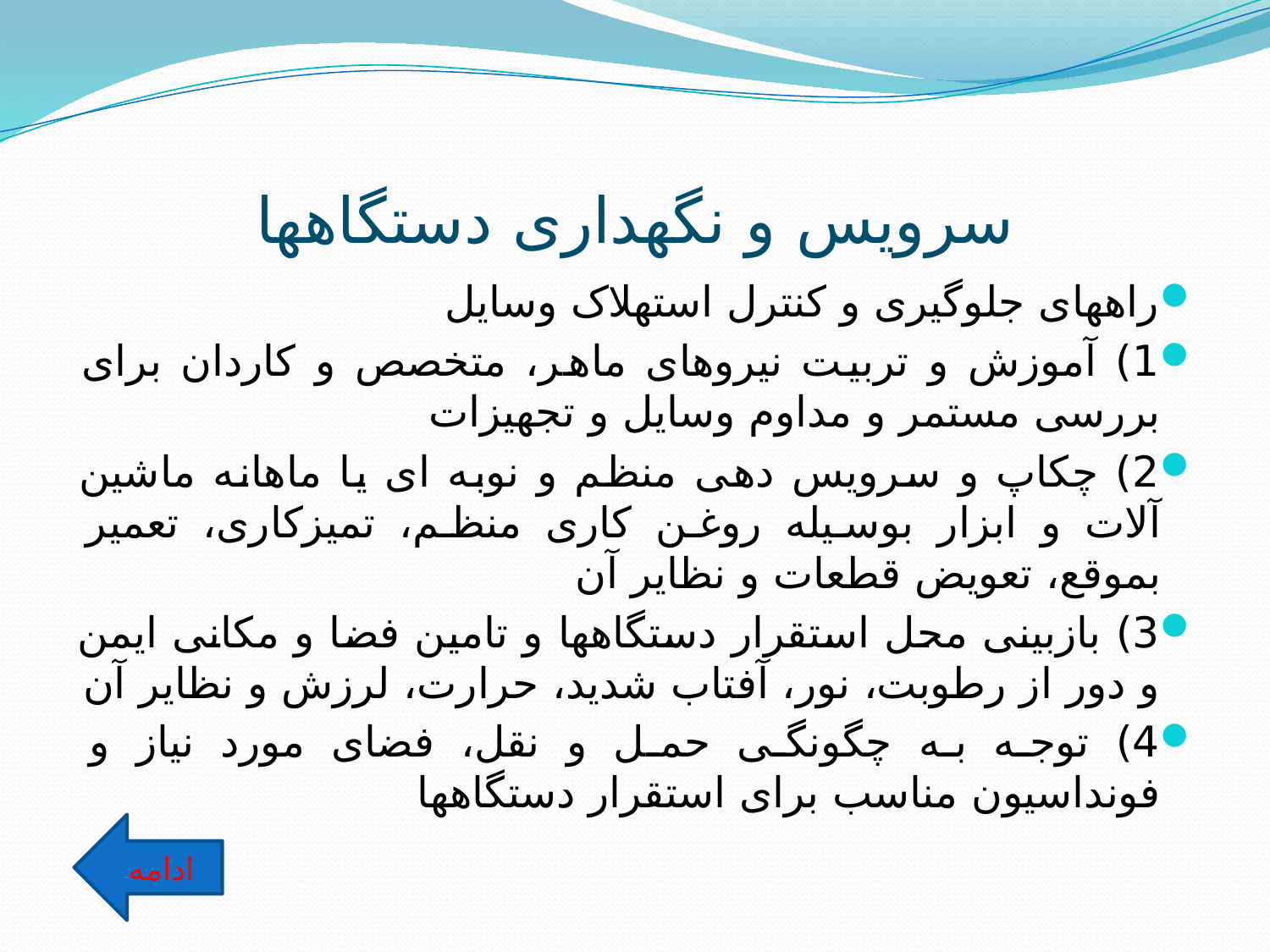

# سرویس و نگهداری دستگاهها
راههای جلوگیری و کنترل استهلاک وسایل
1) آموزش و تربیت نیروهای ماهر، متخصص و کاردان برای بررسی مستمر و مداوم وسایل و تجهیزات
2) چکاپ و سرویس دهی منظم و نوبه ای یا ماهانه ماشین آلات و ابزار بوسیله روغن کاری منظم، تمیزکاری، تعمیر بموقع، تعویض قطعات و نظایر آن
3) بازبینی محل استقرار دستگاهها و تامین فضا و مکانی ایمن و دور از رطوبت، نور، آفتاب شدید، حرارت، لرزش و نظایر آن
4) توجه به چگونگی حمل و نقل، فضای مورد نیاز و فونداسیون مناسب برای استقرار دستگاهها

ادامه